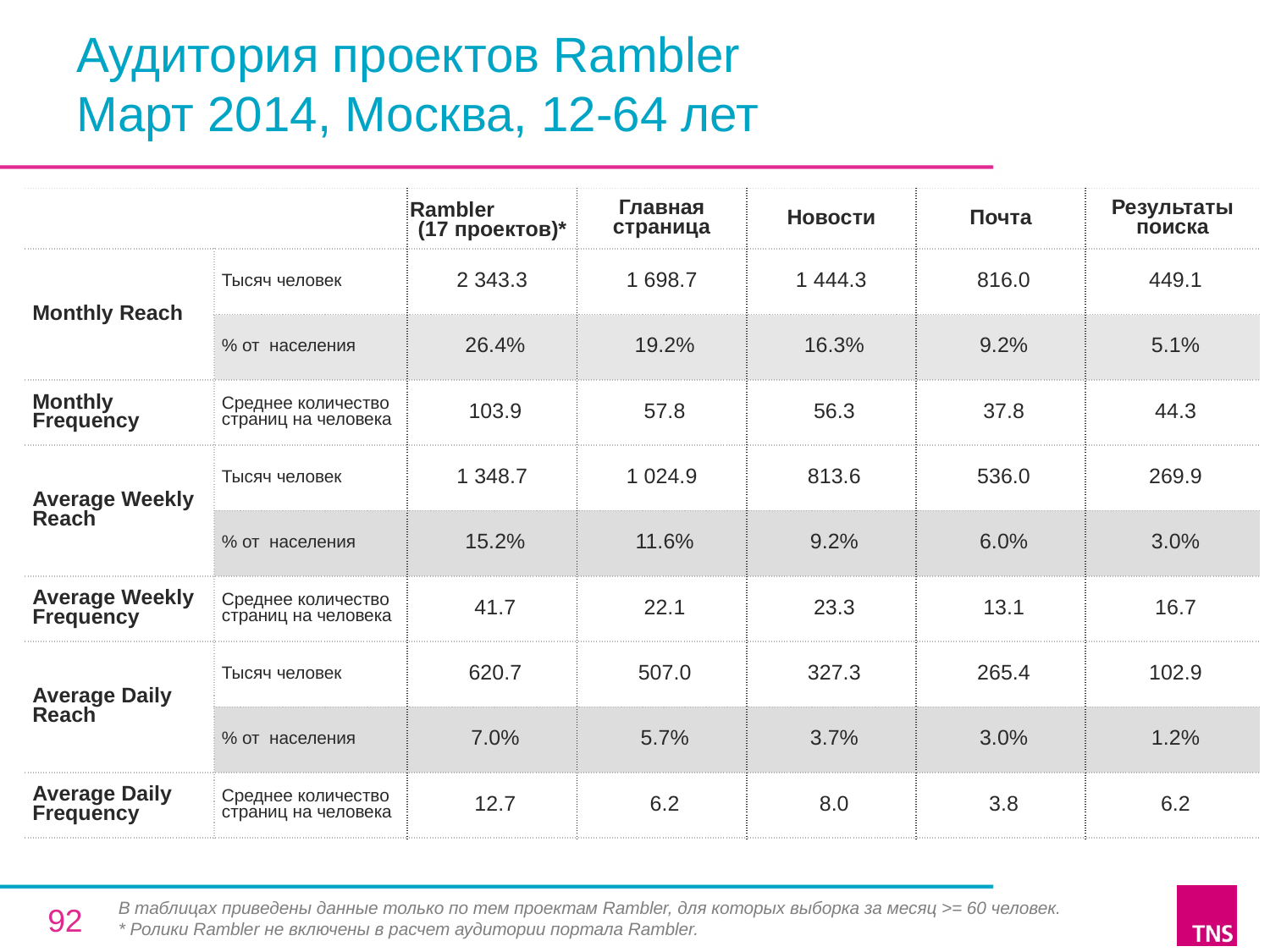

# Аудитория проектов Rambler Март 2014, Москва, 12-64 лет
|  |  | Rambler (17 проектов)\* | Главная страница | Новости | Почта | Результаты поиска |
| --- | --- | --- | --- | --- | --- | --- |
| Monthly Reach | Тысяч человек | 2 343.3 | 1 698.7 | 1 444.3 | 816.0 | 449.1 |
|  | % от населения | 26.4% | 19.2% | 16.3% | 9.2% | 5.1% |
| Monthly Frequency | Среднее количество страниц на человека | 103.9 | 57.8 | 56.3 | 37.8 | 44.3 |
| Average Weekly Reach | Тысяч человек | 1 348.7 | 1 024.9 | 813.6 | 536.0 | 269.9 |
|  | % от населения | 15.2% | 11.6% | 9.2% | 6.0% | 3.0% |
| Average Weekly Frequency | Среднее количество страниц на человека | 41.7 | 22.1 | 23.3 | 13.1 | 16.7 |
| Average Daily Reach | Тысяч человек | 620.7 | 507.0 | 327.3 | 265.4 | 102.9 |
|  | % от населения | 7.0% | 5.7% | 3.7% | 3.0% | 1.2% |
| Average Daily Frequency | Среднее количество страниц на человека | 12.7 | 6.2 | 8.0 | 3.8 | 6.2 |
В таблицах приведены данные только по тем проектам Rambler, для которых выборка за месяц >= 60 человек.
* Ролики Rambler не включены в расчет аудитории портала Rambler.
92